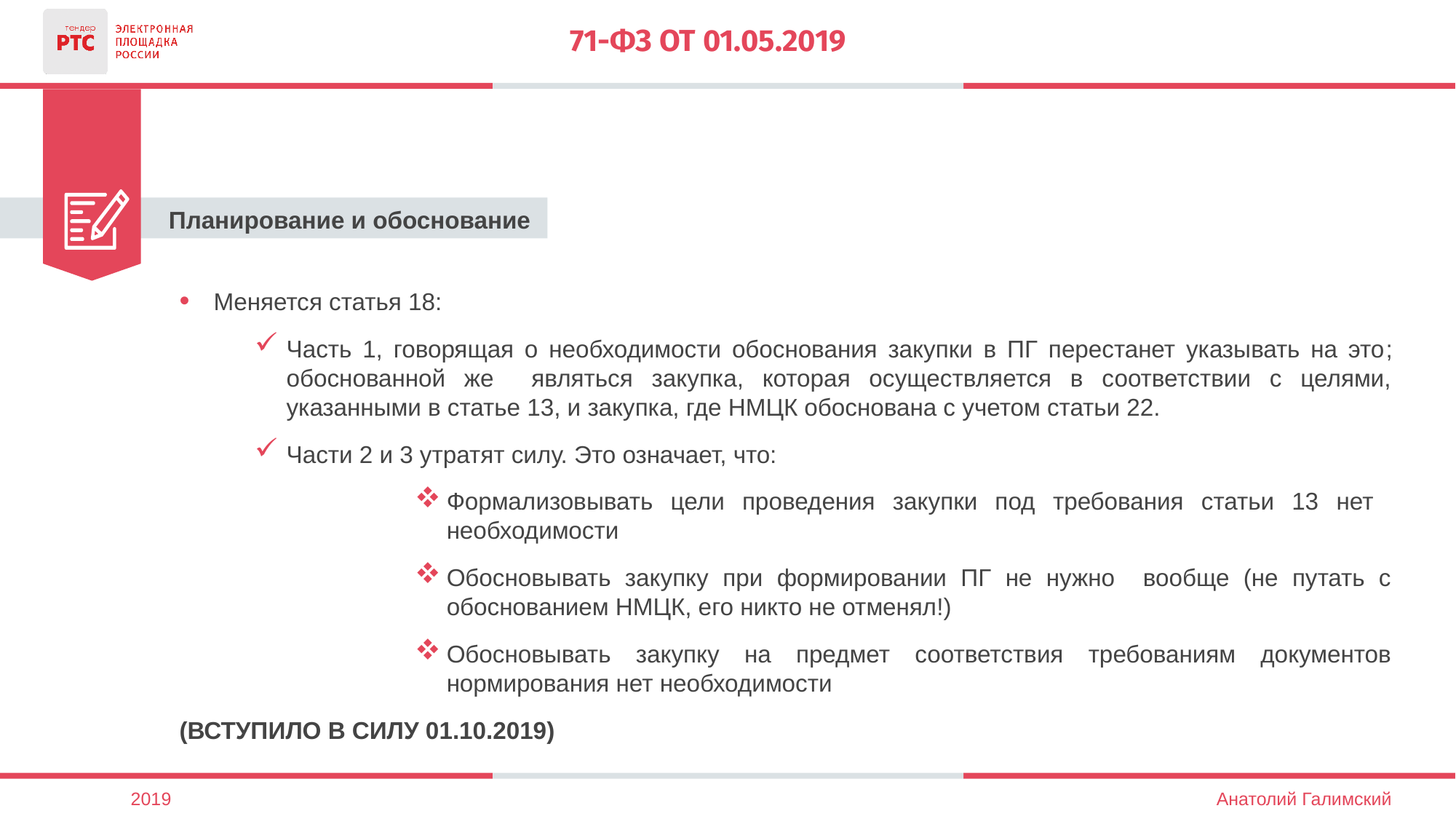

# 71-ФЗ от 01.05.2019

Планирование и обоснование
Меняется статья 18:
Часть 1, говорящая о необходимости обоснования закупки в ПГ перестанет указывать на это; обоснованной же  являться закупка, которая осуществляется в соответствии с целями, указанными в статье 13, и закупка, где НМЦК обоснована с учетом статьи 22.
Части 2 и 3 утратят силу. Это означает, что:
Формализовывать цели проведения закупки под требования статьи 13 нет  необходимости
Обосновывать закупку при формировании ПГ не нужно  вообще (не путать с обоснованием НМЦК, его никто не отменял!)
Обосновывать закупку на предмет соответствия требованиям документов нормирования нет необходимости
(ВСТУПИЛО В СИЛУ 01.10.2019)

2019
Анатолий Галимский